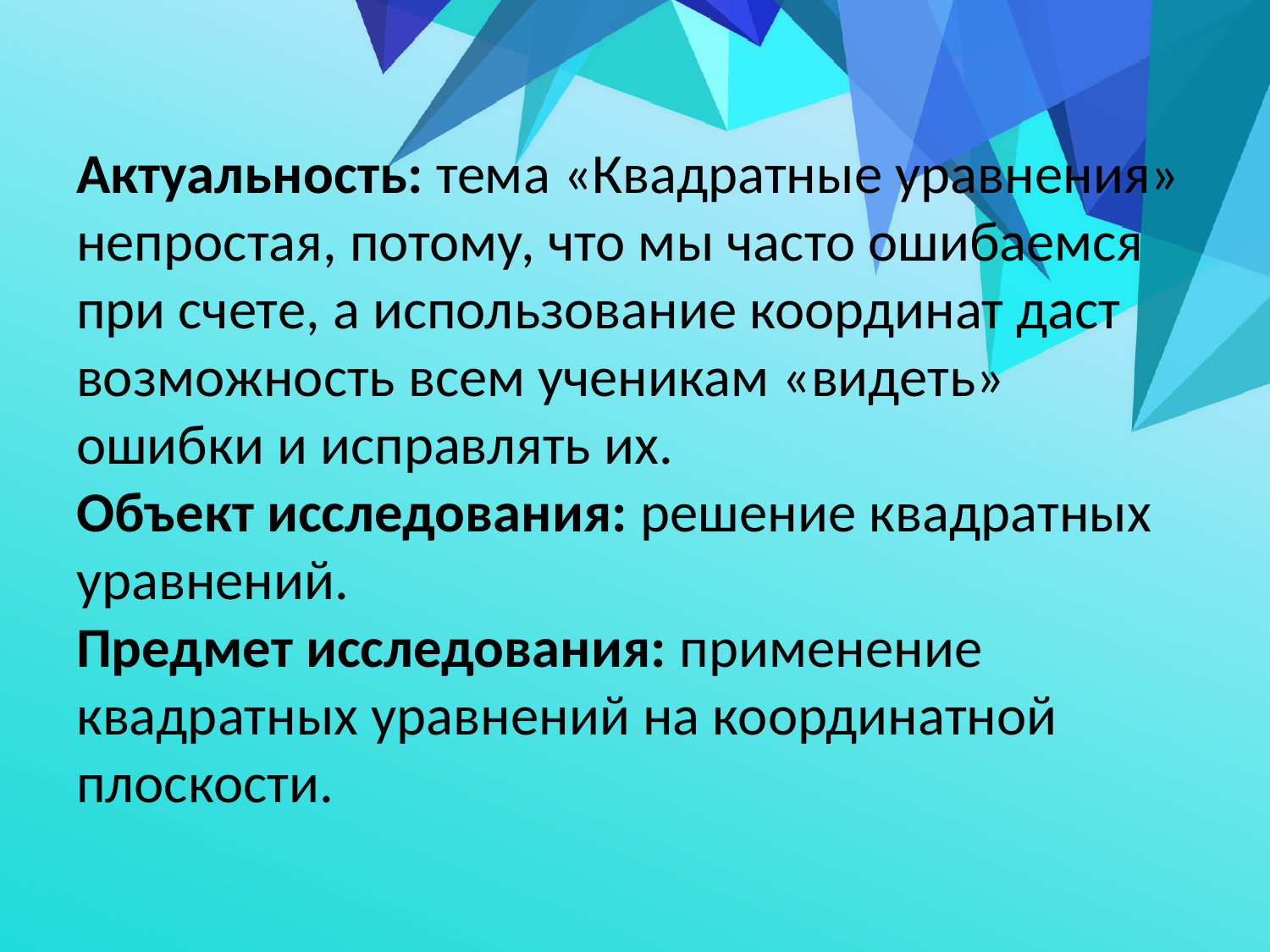

# Актуальность: тема «Квадратные уравнения» непростая, потому, что мы часто ошибаемся при счете, а использование координат даст возможность всем ученикам «видеть» ошибки и исправлять их. Объект исследования: решение квадратных уравнений. Предмет исследования: применение квадратных уравнений на координатной плоскости.